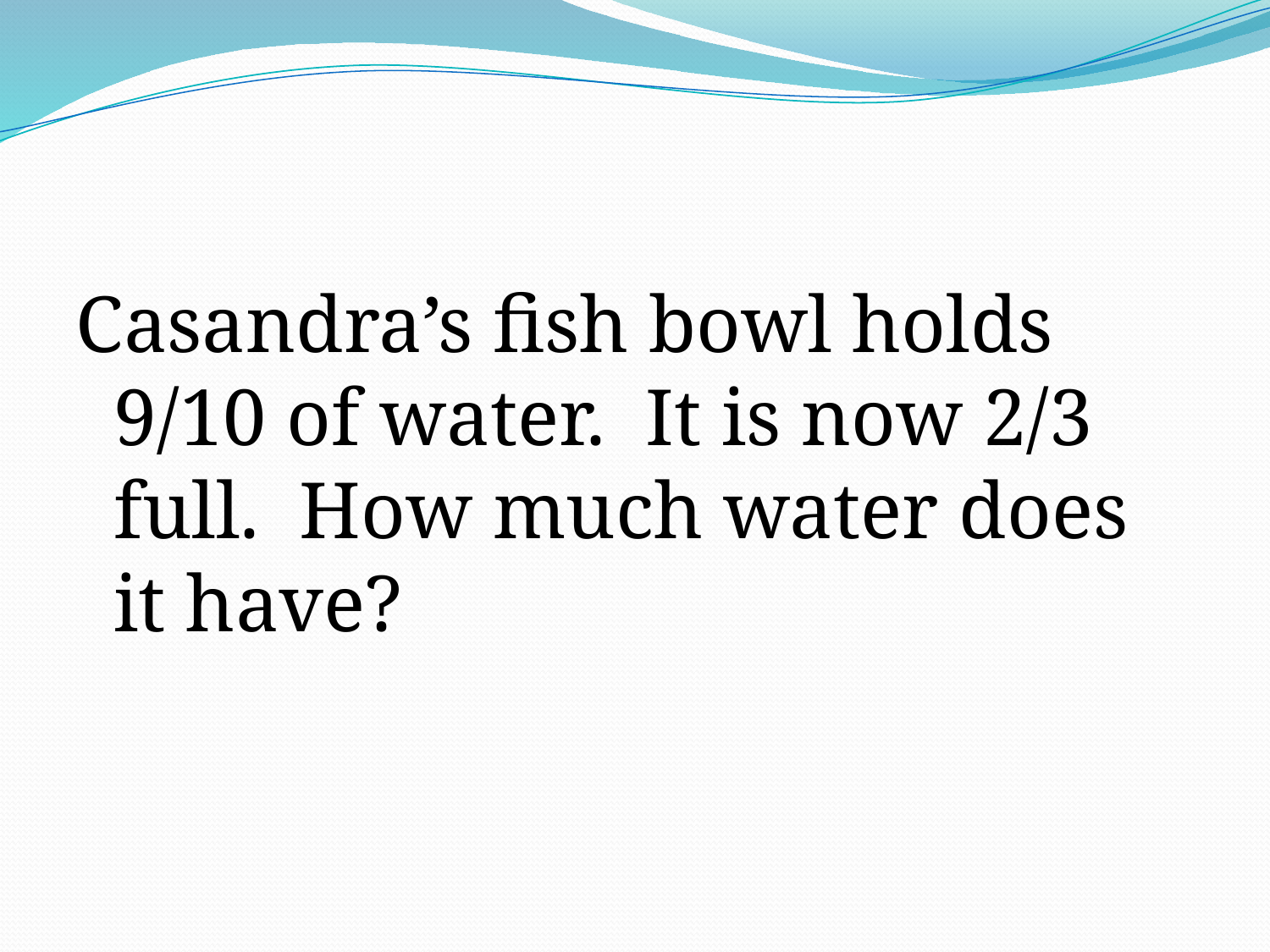

#
Casandra’s fish bowl holds 9/10 of water.  It is now 2/3 full.  How much water does it have?